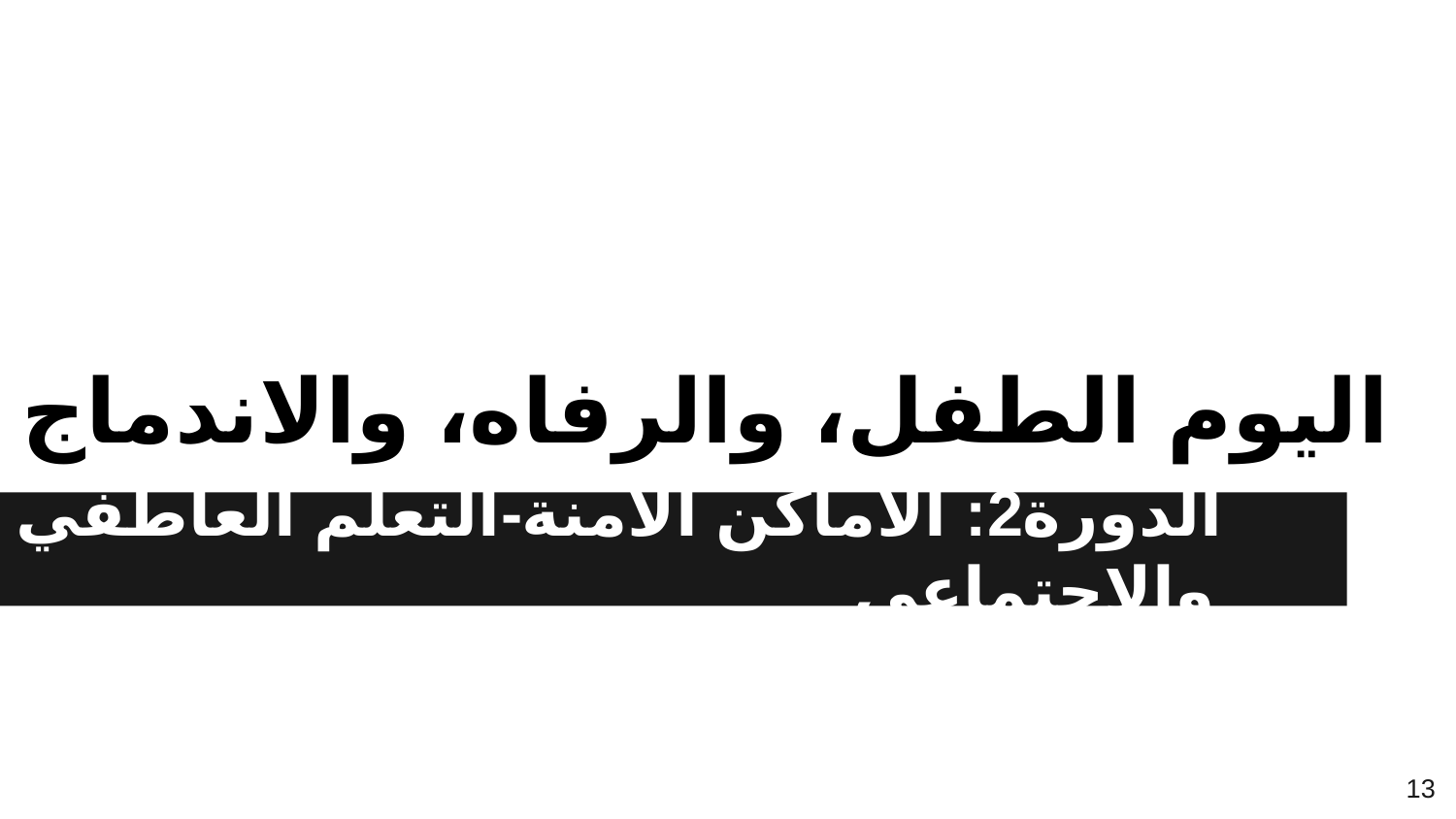

# اليوم الطفل، والرفاه، والاندماج
الدورة2: الأماكن الآمنة-التعلم العاطفي والاجتماعي
13